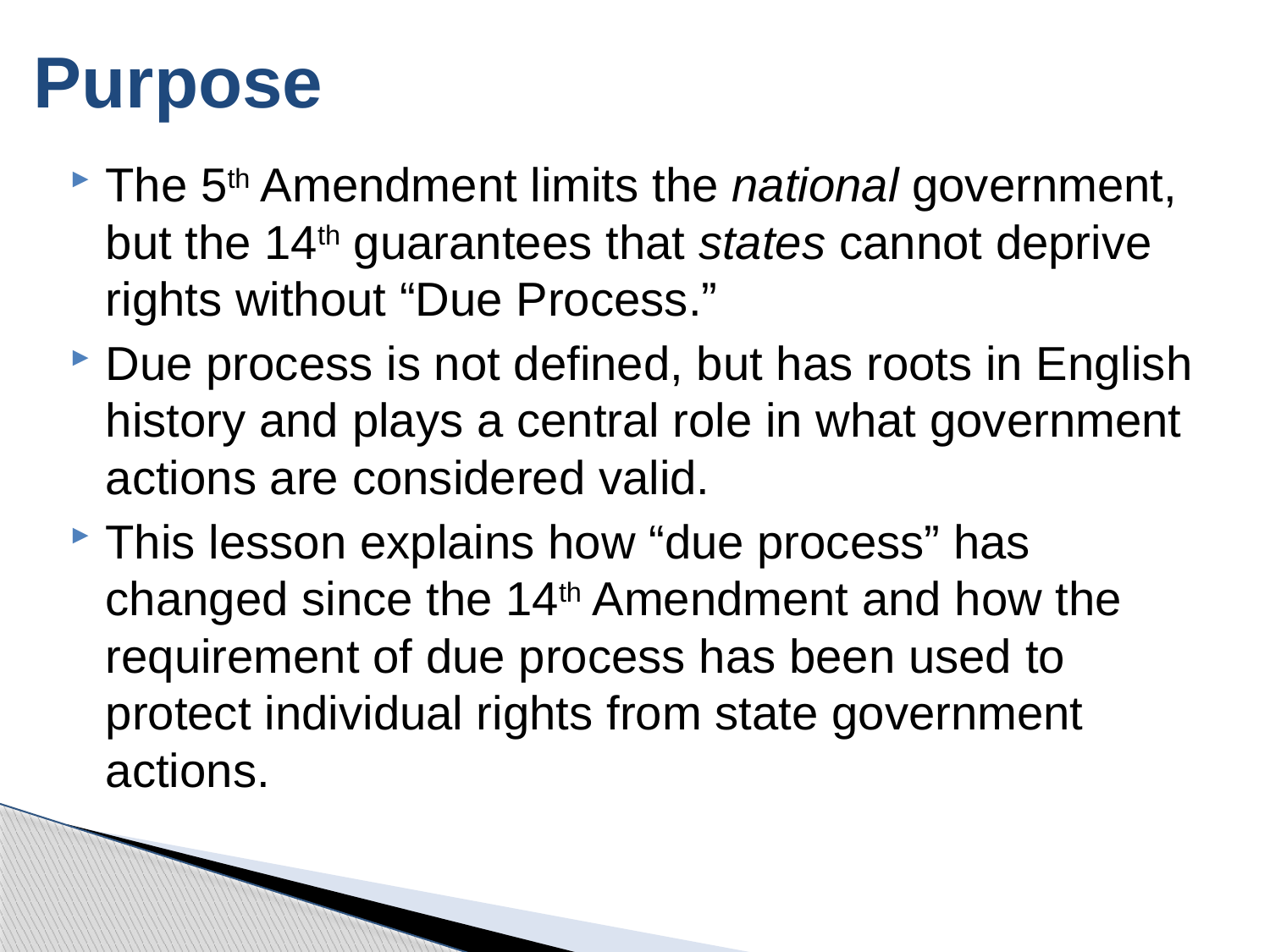

# Purpose
The 5th Amendment limits the national government, but the 14th guarantees that states cannot deprive rights without “Due Process.”
Due process is not defined, but has roots in English history and plays a central role in what government actions are considered valid.
This lesson explains how “due process” has changed since the 14th Amendment and how the requirement of due process has been used to protect individual rights from state government actions.